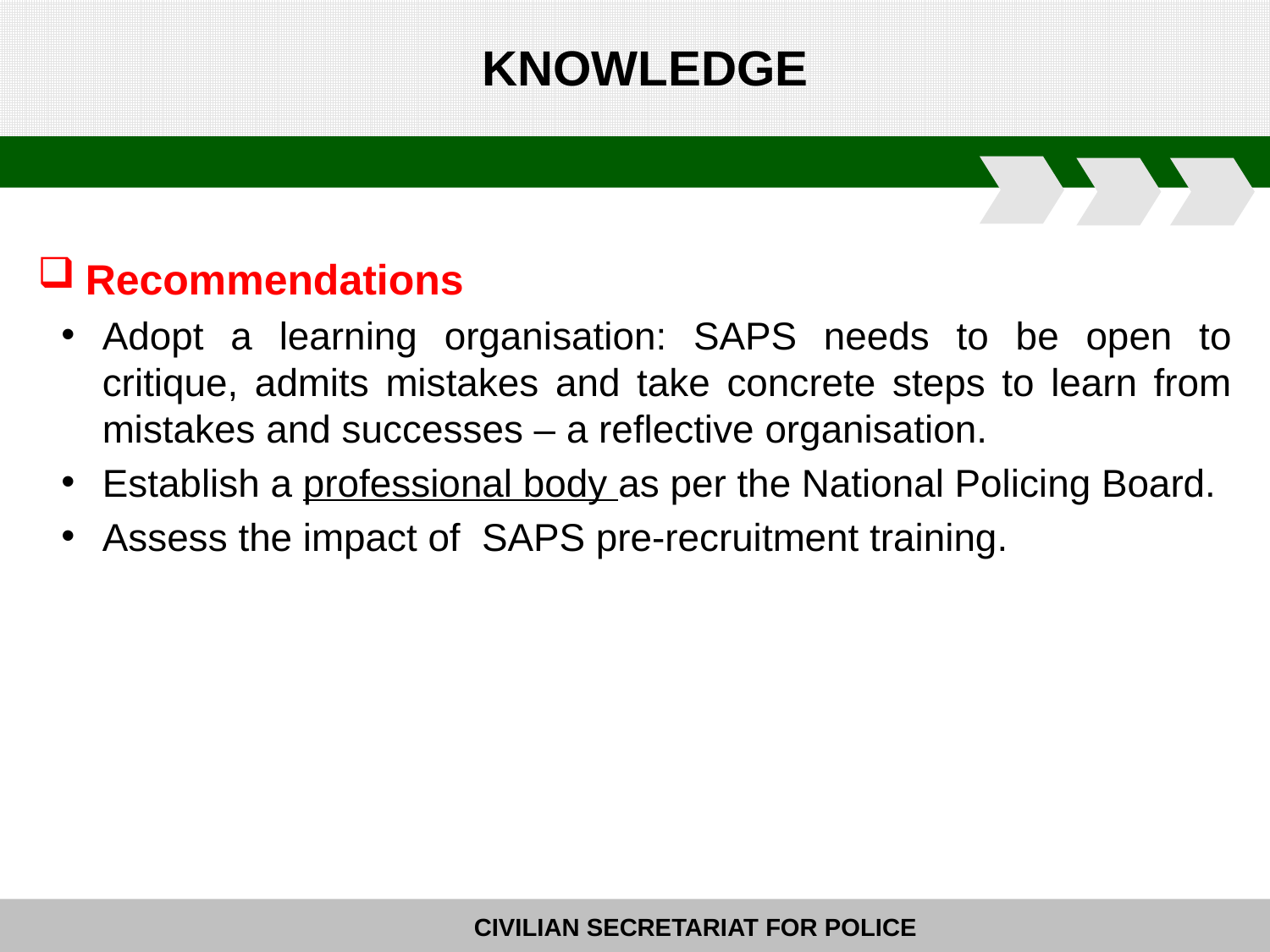

# KNOWLEDGE
Recommendations
Adopt a learning organisation: SAPS needs to be open to critique, admits mistakes and take concrete steps to learn from mistakes and successes – a reflective organisation.
Establish a professional body as per the National Policing Board.
Assess the impact of  SAPS pre-recruitment training.